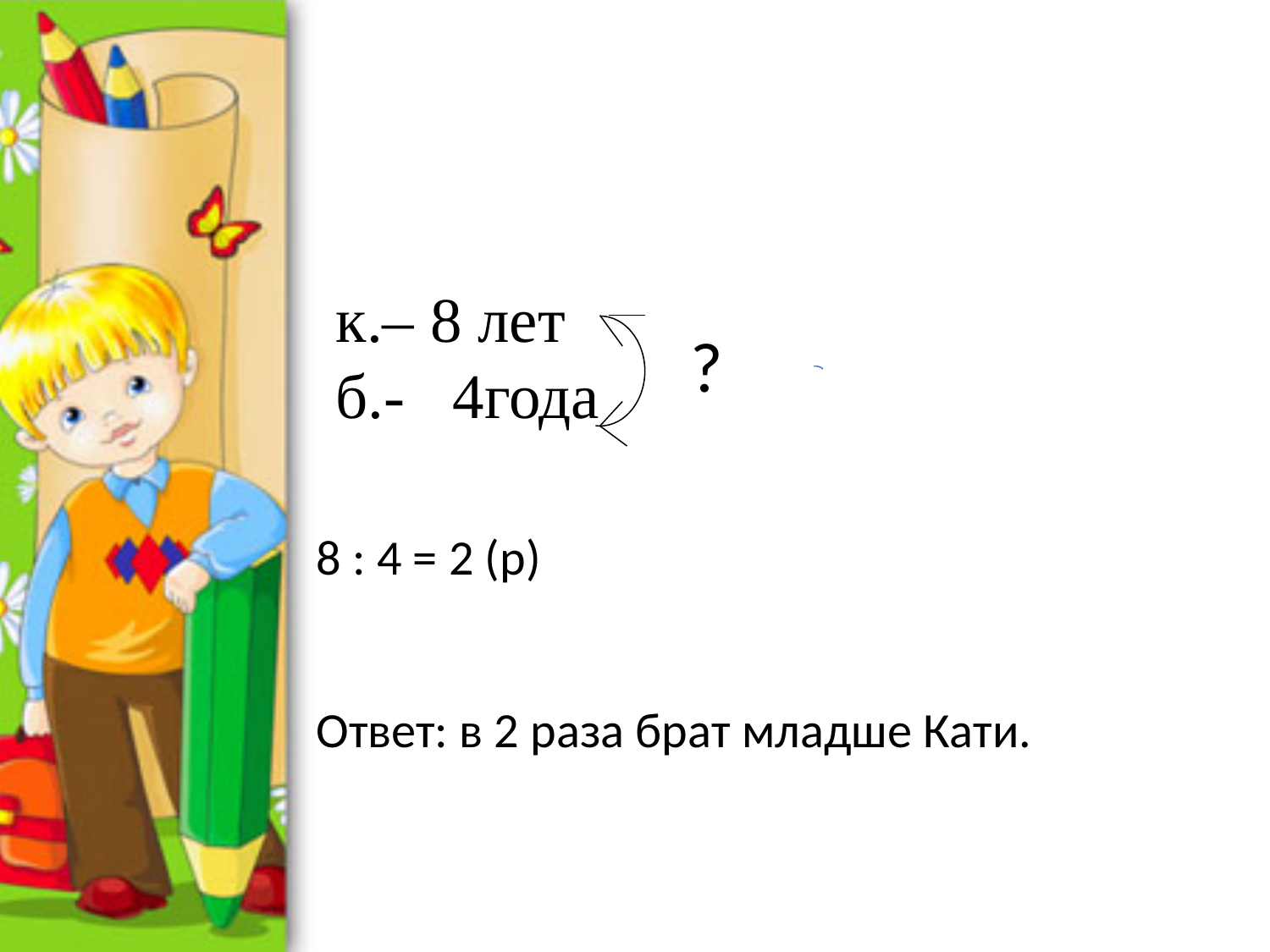

к.– 8 лет
б.-   4года

?

8 : 4 = 2 (р)

Ответ: в 2 раза брат младше Кати.